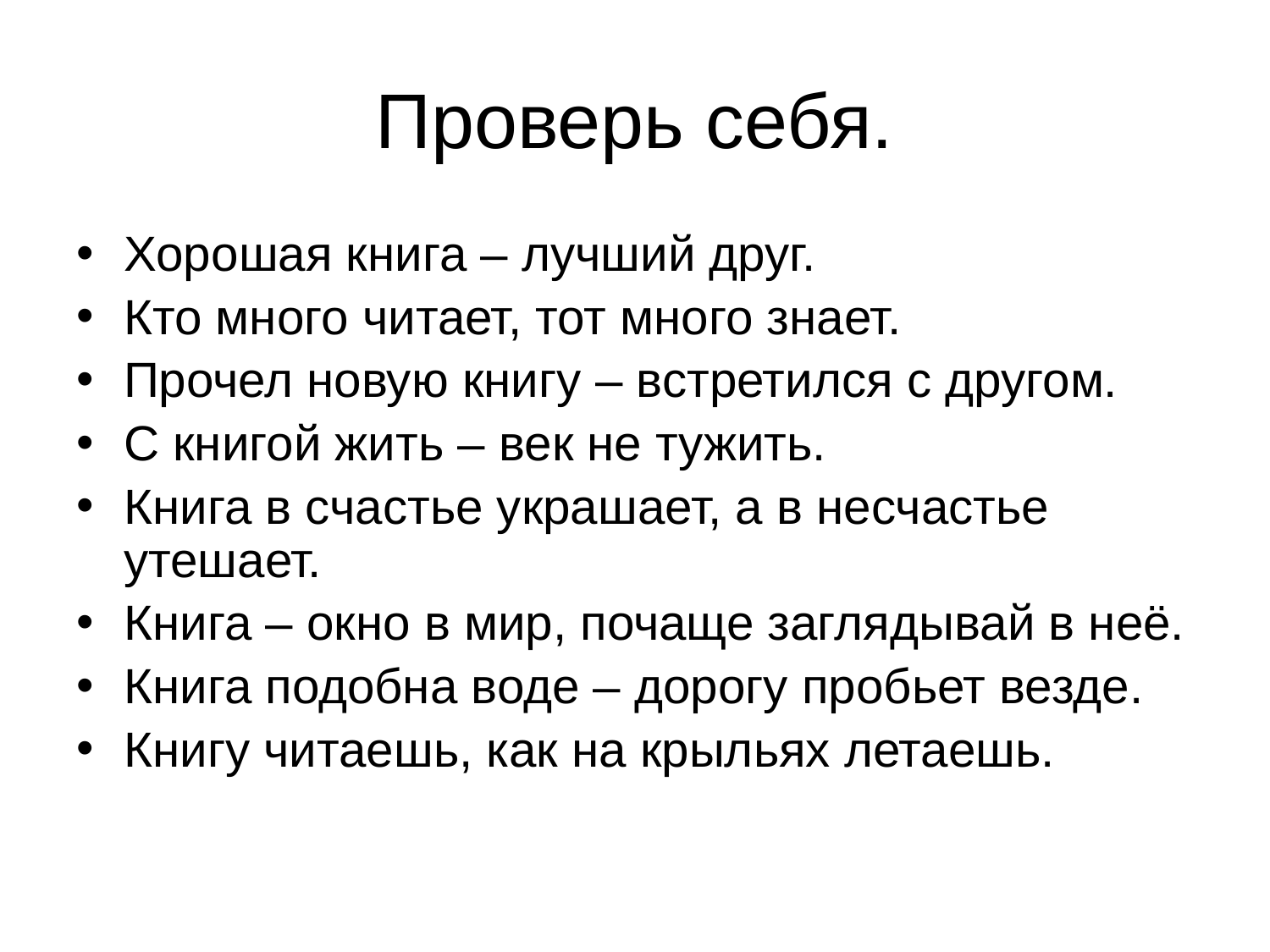

# Проверь себя.
Хорошая книга – лучший друг.
Кто много читает, тот много знает.
Прочел новую книгу – встретился с другом.
С книгой жить – век не тужить.
Книга в счастье украшает, а в несчастье утешает.
Книга – окно в мир, почаще заглядывай в неё.
Книга подобна воде – дорогу пробьет везде.
Книгу читаешь, как на крыльях летаешь.